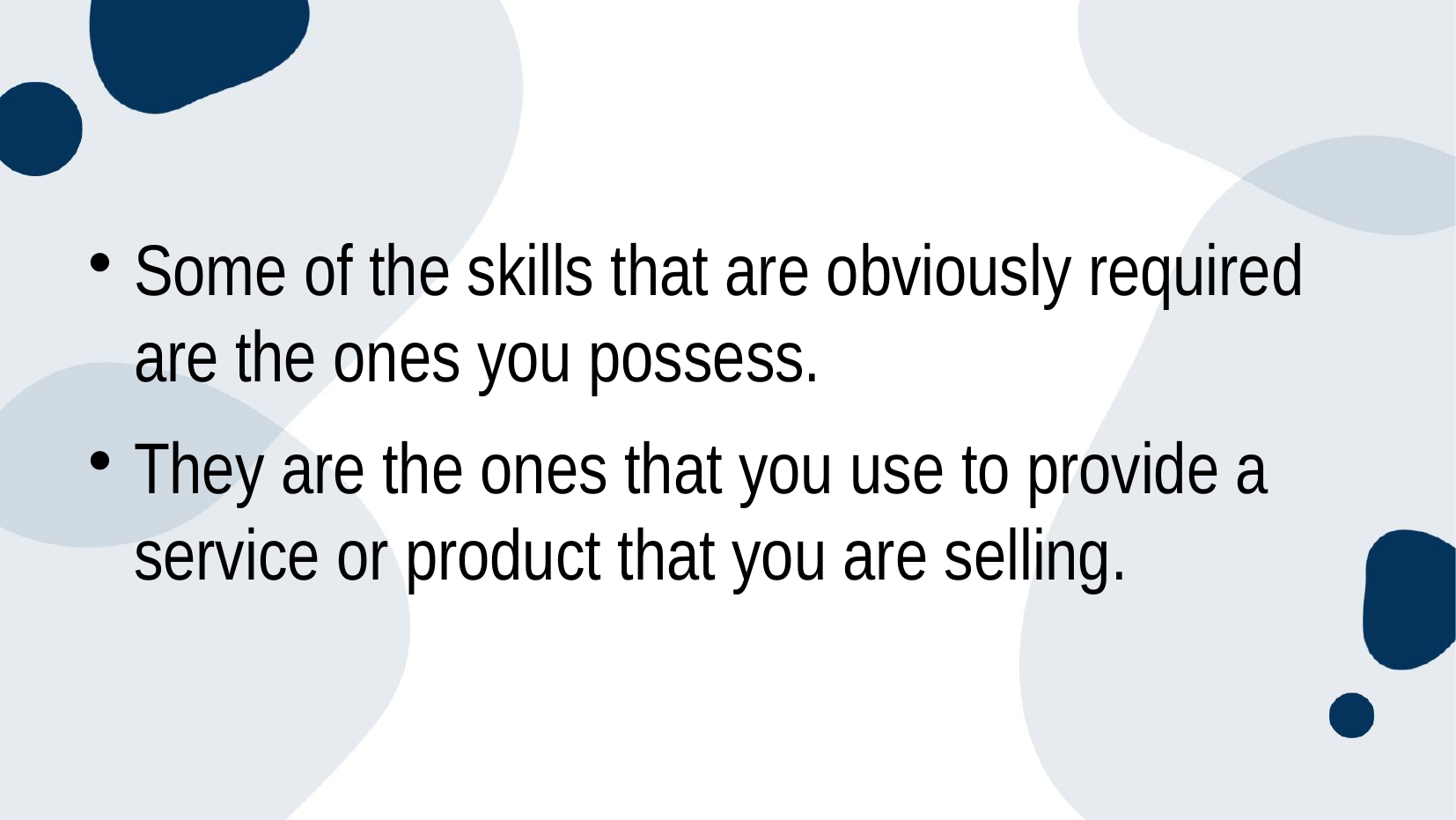

#
Some of the skills that are obviously required are the ones you possess.
They are the ones that you use to provide a service or product that you are selling.